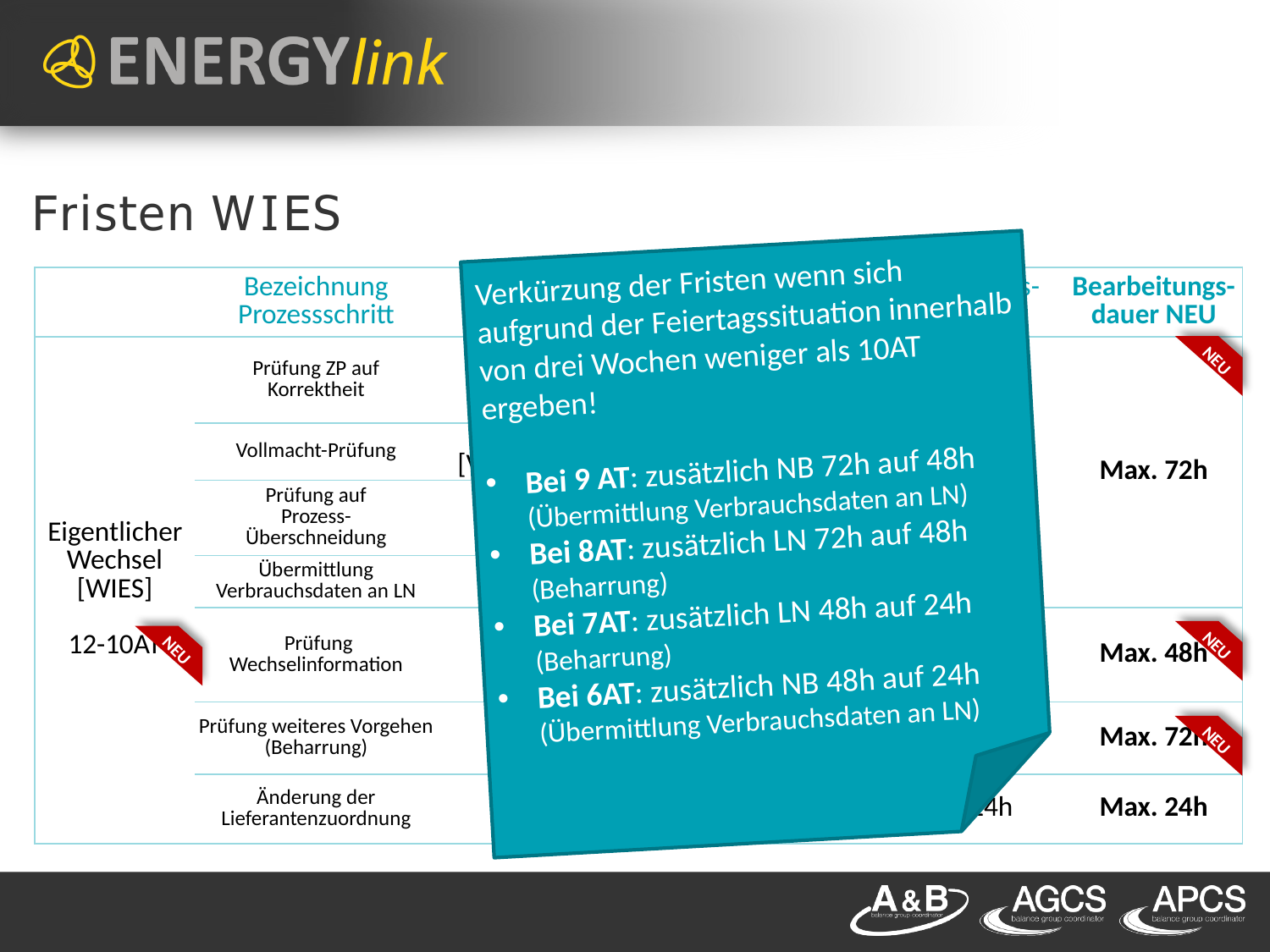

# Fristen WIES
Verkürzung der Fristen wenn sich aufgrund der Feiertagssituation innerhalb von drei Wochen weniger als 10AT ergeben!

Bei 9 AT: zusätzlich NB 72h auf 48h (Übermittlung Verbrauchsdaten an LN)
Bei 8AT: zusätzlich LN 72h auf 48h (Beharrung)
Bei 7AT: zusätzlich LN 48h auf 24h (Beharrung)
Bei 6AT: zusätzlich NB 48h auf 24h (Übermittlung Verbrauchsdaten an LN)
|  | Bezeichnung Prozessschritt | Prozessschritt-ID | Bearbeitung durch | Bearbeitungs-dauer ALT | Bearbeitungs-dauer NEU |
| --- | --- | --- | --- | --- | --- |
| Eigentlicher Wechsel [WIES] 12-10AT | Prüfung ZP auf Korrektheit | WIES04 | NB | Max. 96h | Max. 72h |
|  | Vollmacht-Prüfung | [VP]: [VP01] bis [VP11] | NB |  |  |
|  | Prüfung auf Prozess- Überschneidung | WIES07 | NB |  |  |
|  | Übermittlung Verbrauchsdaten an LN | WIES11 | NB |  |  |
|  | Prüfung Wechselinformation | WIES18 | LA | Max. 96h | Max. 48h |
|  | Prüfung weiteres Vorgehen (Beharrung) | WIES27 | LN | Max. 48h | Max. 72h |
|  | Änderung der Lieferantenzuordnung | WIES36 | NB | Max. 24h | Max. 24h |
NEU
NEU
NEU
NEU